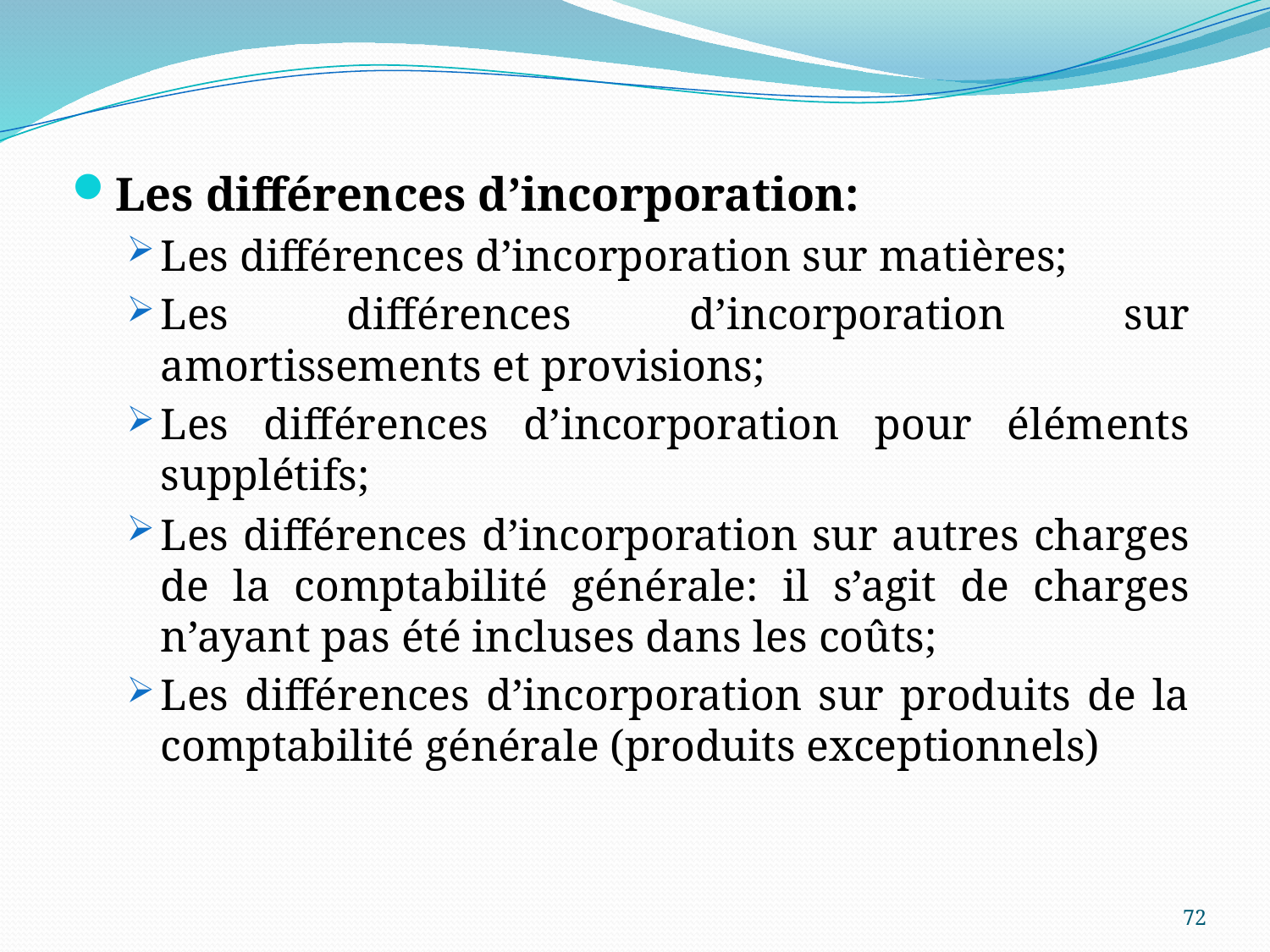

Les différences d’incorporation:
Les différences d’incorporation sur matières;
Les différences d’incorporation sur amortissements et provisions;
Les différences d’incorporation pour éléments supplétifs;
Les différences d’incorporation sur autres charges de la comptabilité générale: il s’agit de charges n’ayant pas été incluses dans les coûts;
Les différences d’incorporation sur produits de la comptabilité générale (produits exceptionnels)
72